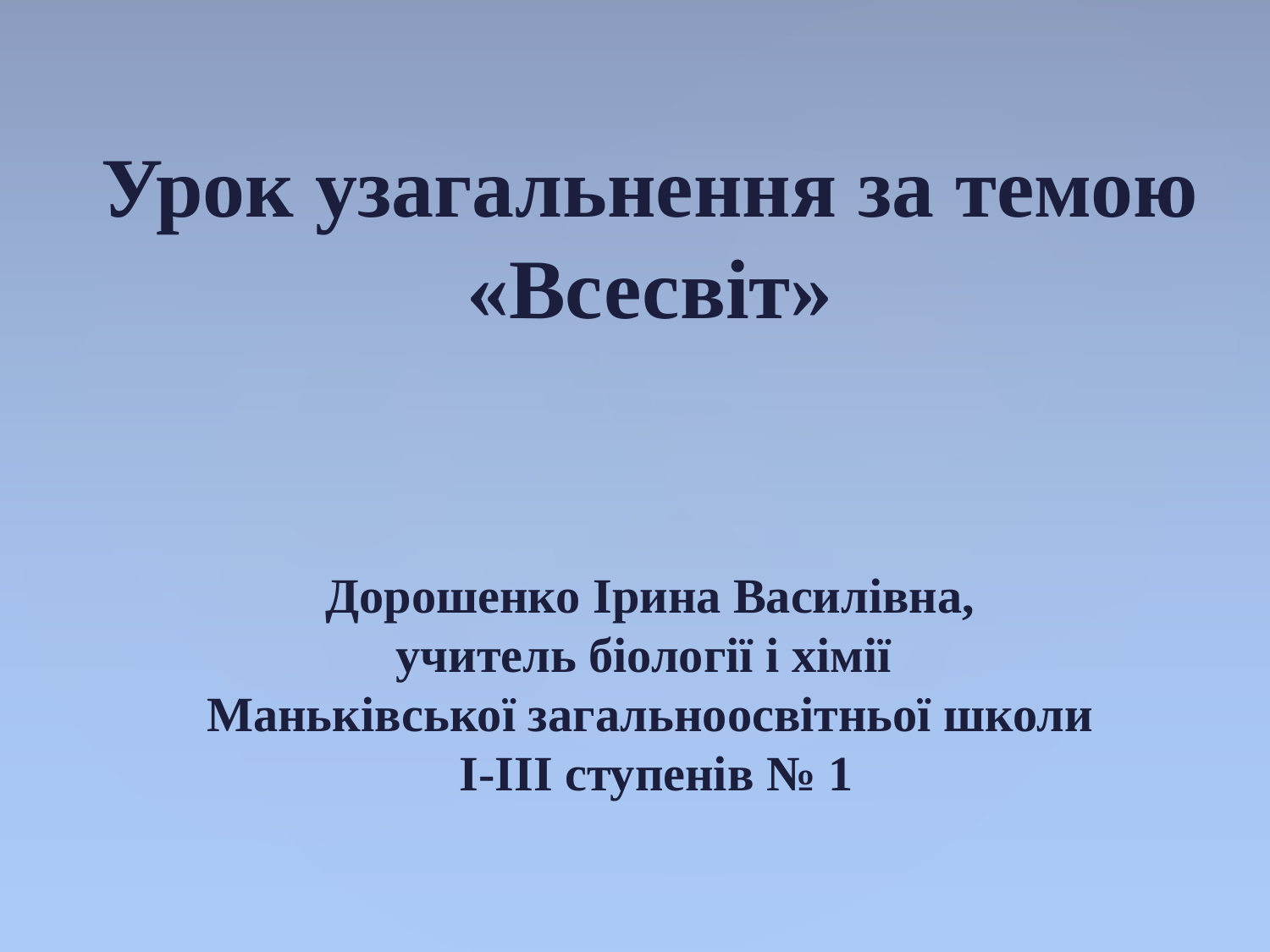

Урок узагальнення за темою «Всесвіт»

Дорошенко Ірина Василівна,
учитель біології і хімії
Маньківської загальноосвітньої школи
 І-ІІІ ступенів № 1